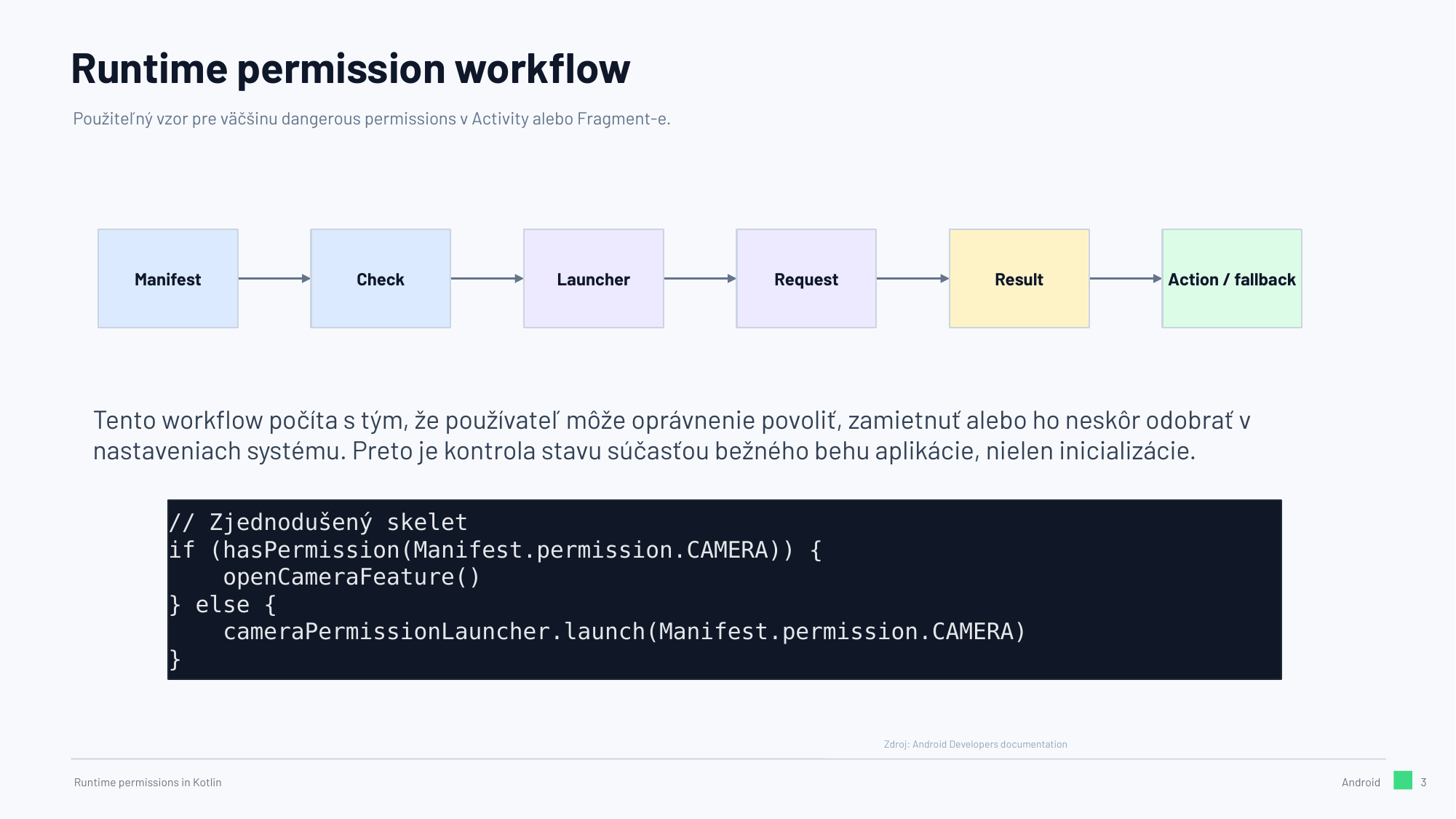

Runtime permission workflow
Použiteľný vzor pre väčšinu dangerous permissions v Activity alebo Fragment-e.
Manifest
Check
Launcher
Request
Result
Action / fallback

Tento workflow počíta s tým, že používateľ môže oprávnenie povoliť, zamietnuť alebo ho neskôr odobrať v nastaveniach systému. Preto je kontrola stavu súčasťou bežného behu aplikácie, nielen inicializácie.
// Zjednodušený skelet
if (hasPermission(Manifest.permission.CAMERA)) {
    openCameraFeature()
} else {
    cameraPermissionLauncher.launch(Manifest.permission.CAMERA)
}
Zdroj: Android Developers documentation
3